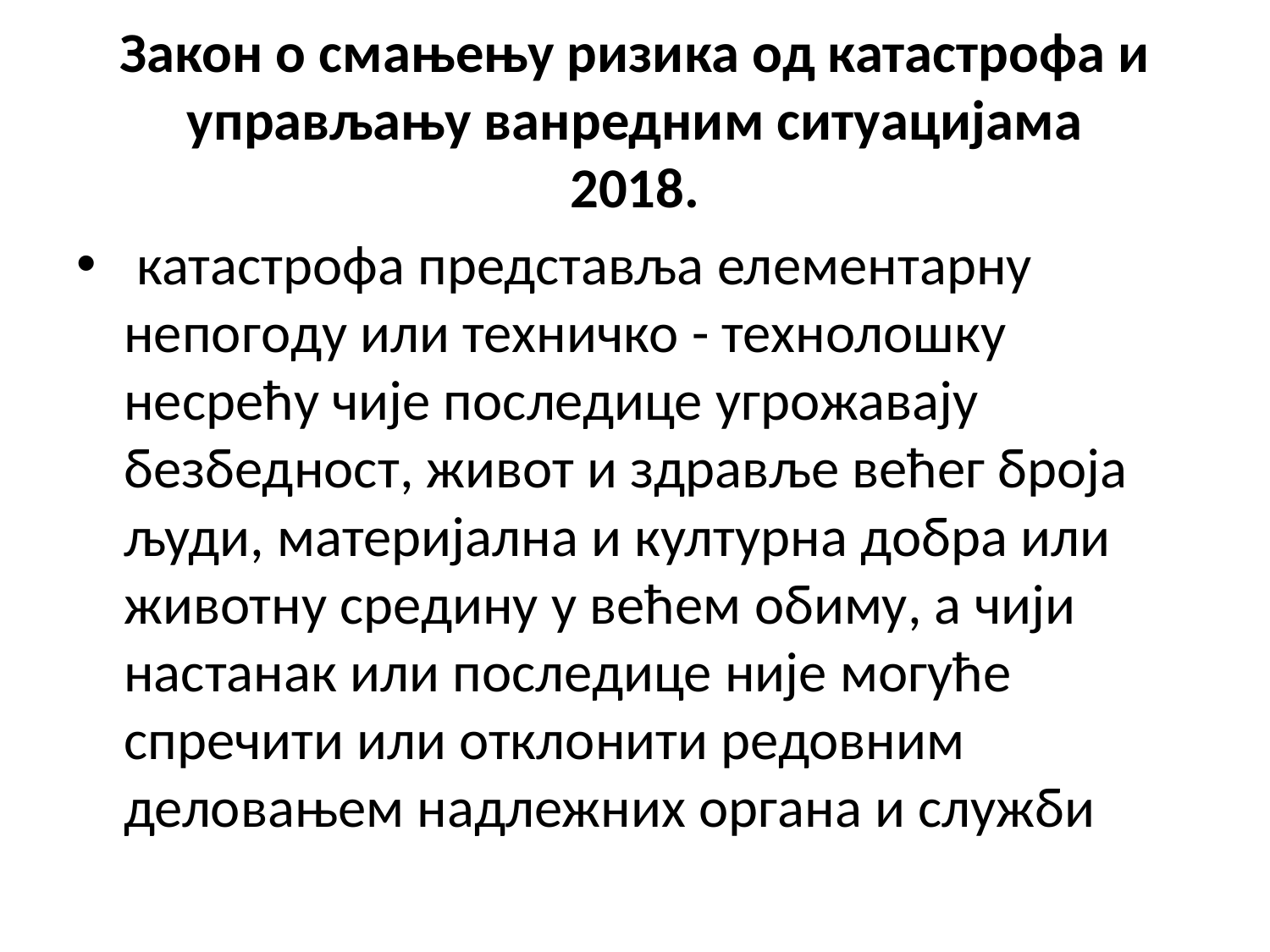

# Закон о смањењу ризика од катастрофа и управљању ванредним ситуацијама 2018.
 катaстрофа представља елeментарну непогoду или техничко - технолoшку несрећу чије последице угрожавaју безбедност, живот и здравље већeг броја људи, материјална и културна добра или животну средину у већeм обиму, а чији настанaк или последице није могуће спречити или отклонити редовним деловањем надлежних органa и служби